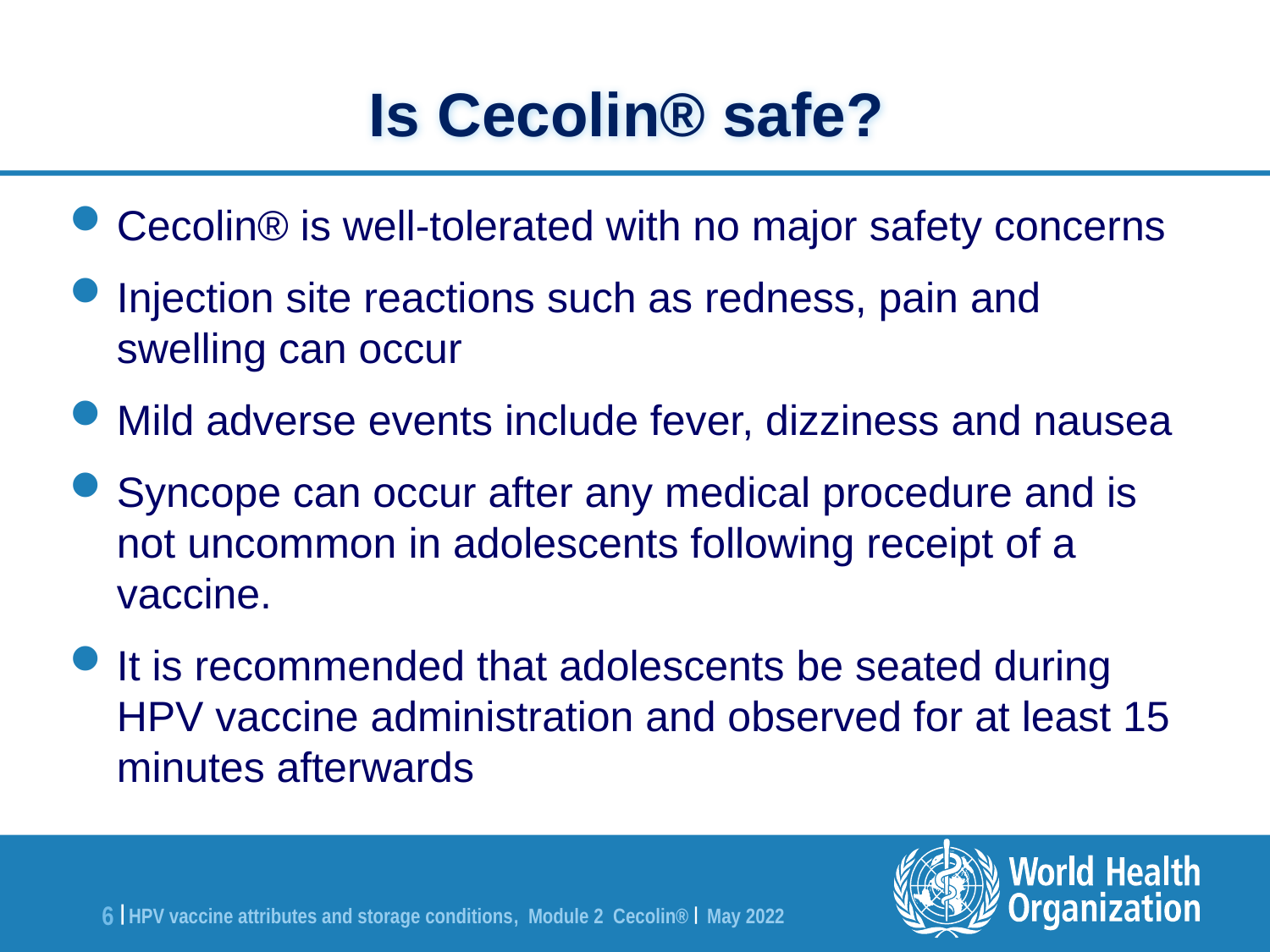

Is Cecolin® safe?
Cecolin® is well-tolerated with no major safety concerns
Injection site reactions such as redness, pain and swelling can occur
Mild adverse events include fever, dizziness and nausea
Syncope can occur after any medical procedure and is not uncommon in adolescents following receipt of a vaccine.
It is recommended that adolescents be seated during HPV vaccine administration and observed for at least 15 minutes afterwards